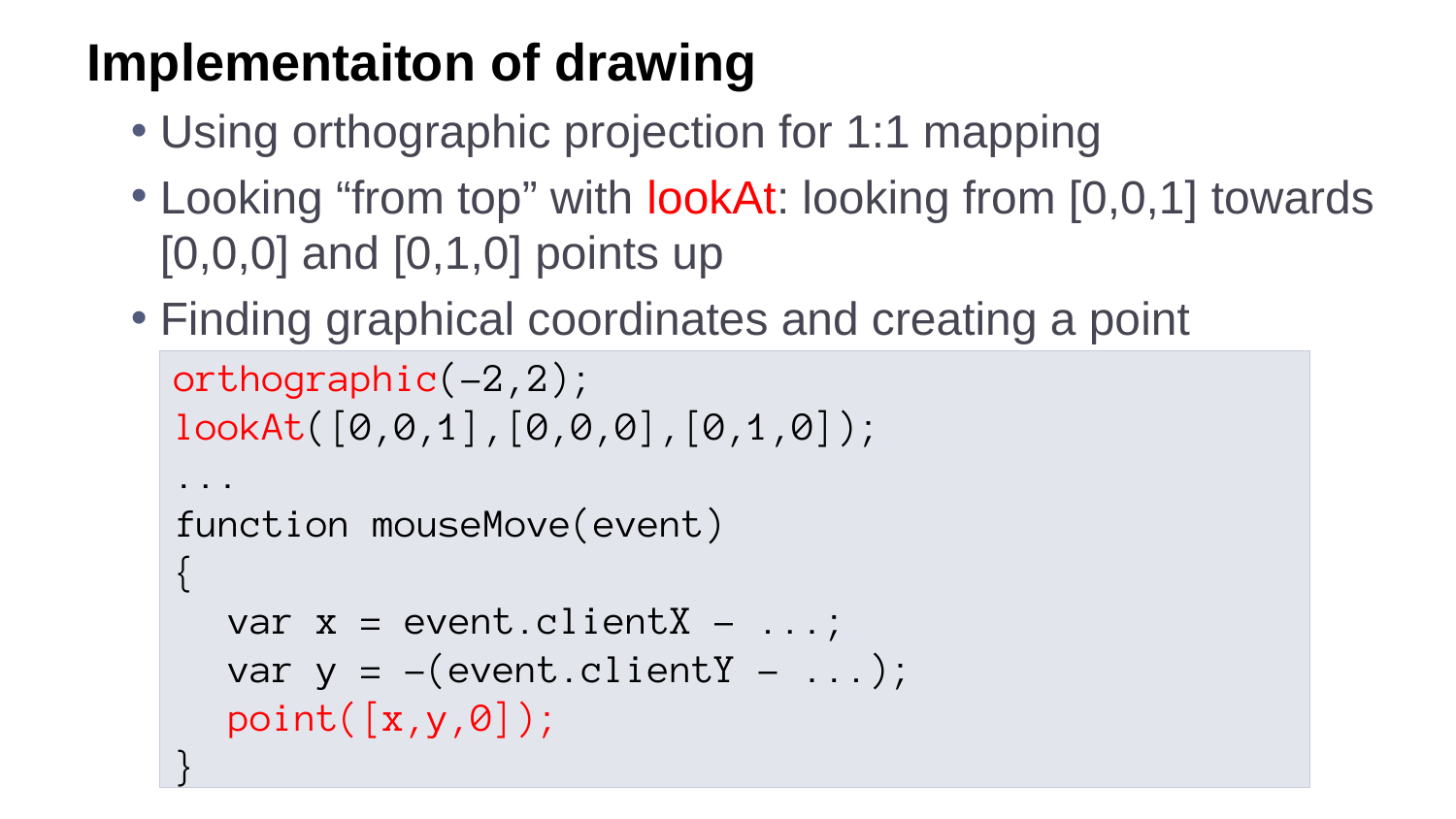

Implementaiton of drawing
Using orthographic projection for 1:1 mapping
Looking “from top” with lookAt: looking from [0,0,1] towards [0,0,0] and [0,1,0] points up
Finding graphical coordinates and creating a point
orthographic(-2,2);
lookAt([0,0,1],[0,0,0],[0,1,0]);
...
function mouseMove(event)
{
	var x = event.clientX - ...;
	var y = -(event.clientY - ...);
	point([x,y,0]);
}